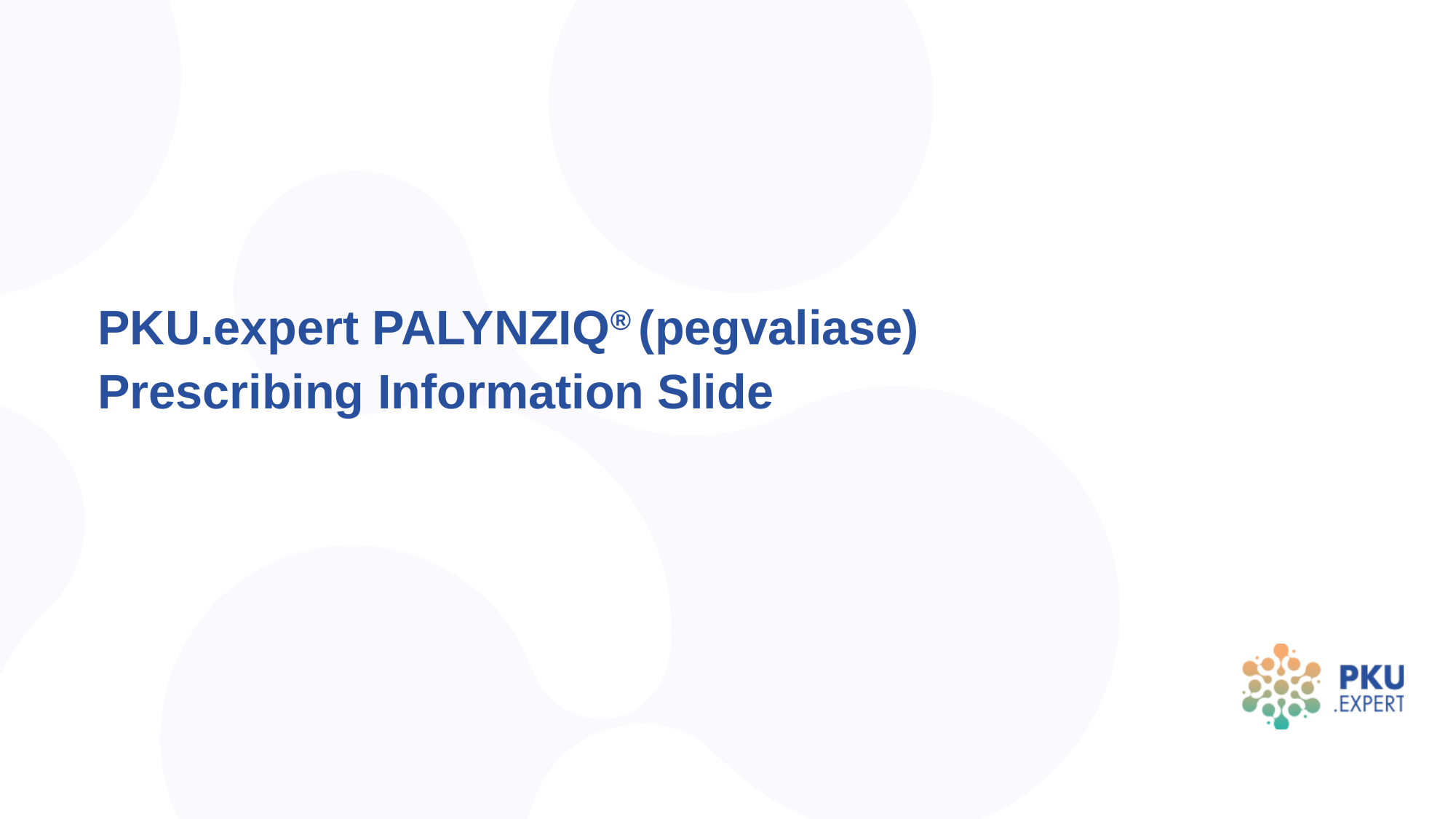

# PKU.expert PALYNZIQ® (pegvaliase) Prescribing Information Slide